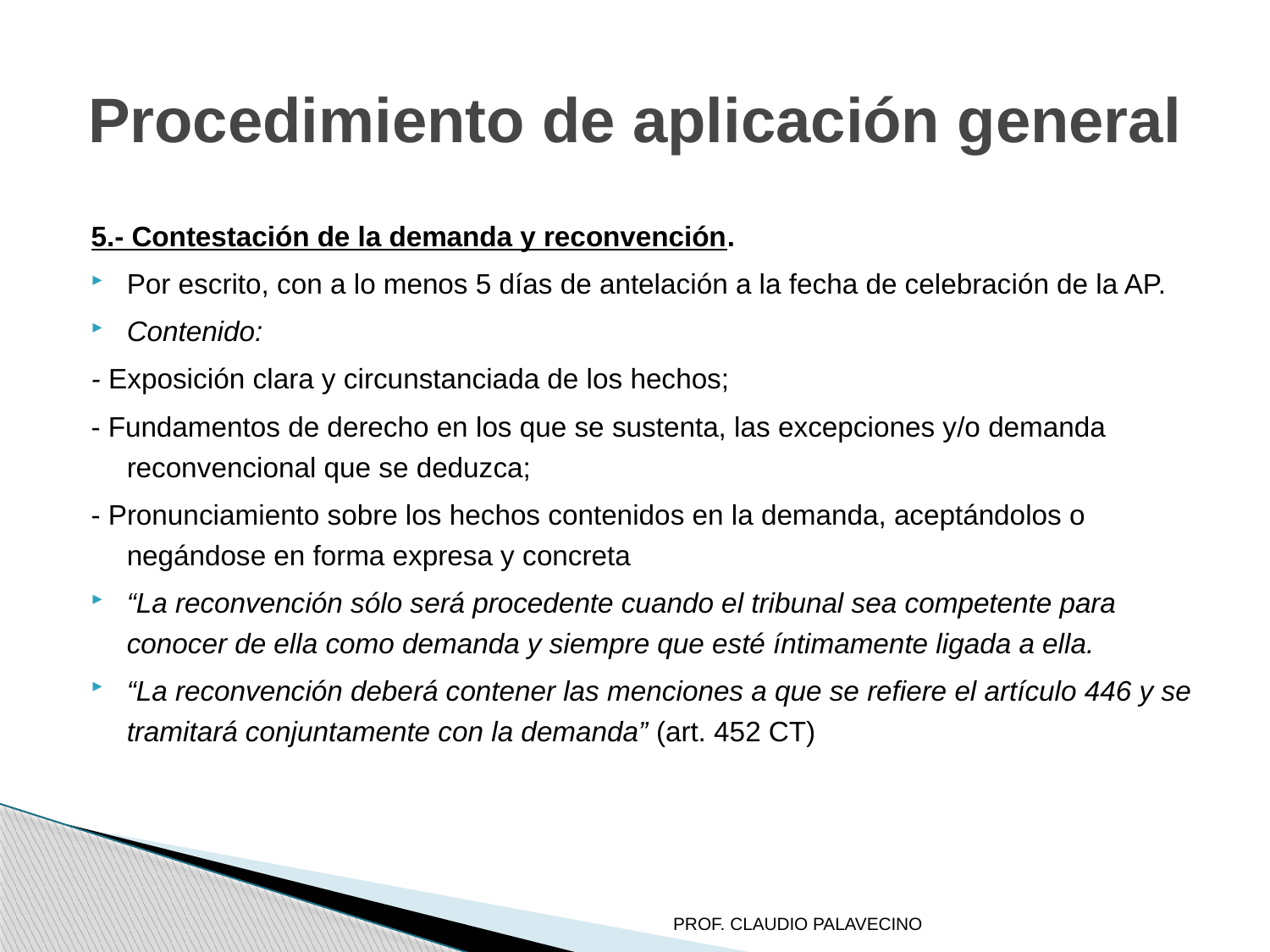

# Procedimiento de aplicación general
5.- Contestación de la demanda y reconvención.
Por escrito, con a lo menos 5 días de antelación a la fecha de celebración de la AP.
Contenido:
- Exposición clara y circunstanciada de los hechos;
- Fundamentos de derecho en los que se sustenta, las excepciones y/o demanda reconvencional que se deduzca;
- Pronunciamiento sobre los hechos contenidos en la demanda, aceptándolos o negándose en forma expresa y concreta
“La reconvención sólo será procedente cuando el tribunal sea competente para conocer de ella como demanda y siempre que esté íntimamente ligada a ella.
“La reconvención deberá contener las menciones a que se refiere el artículo 446 y se tramitará conjuntamente con la demanda” (art. 452 CT)

PROF. CLAUDIO PALAVECINO